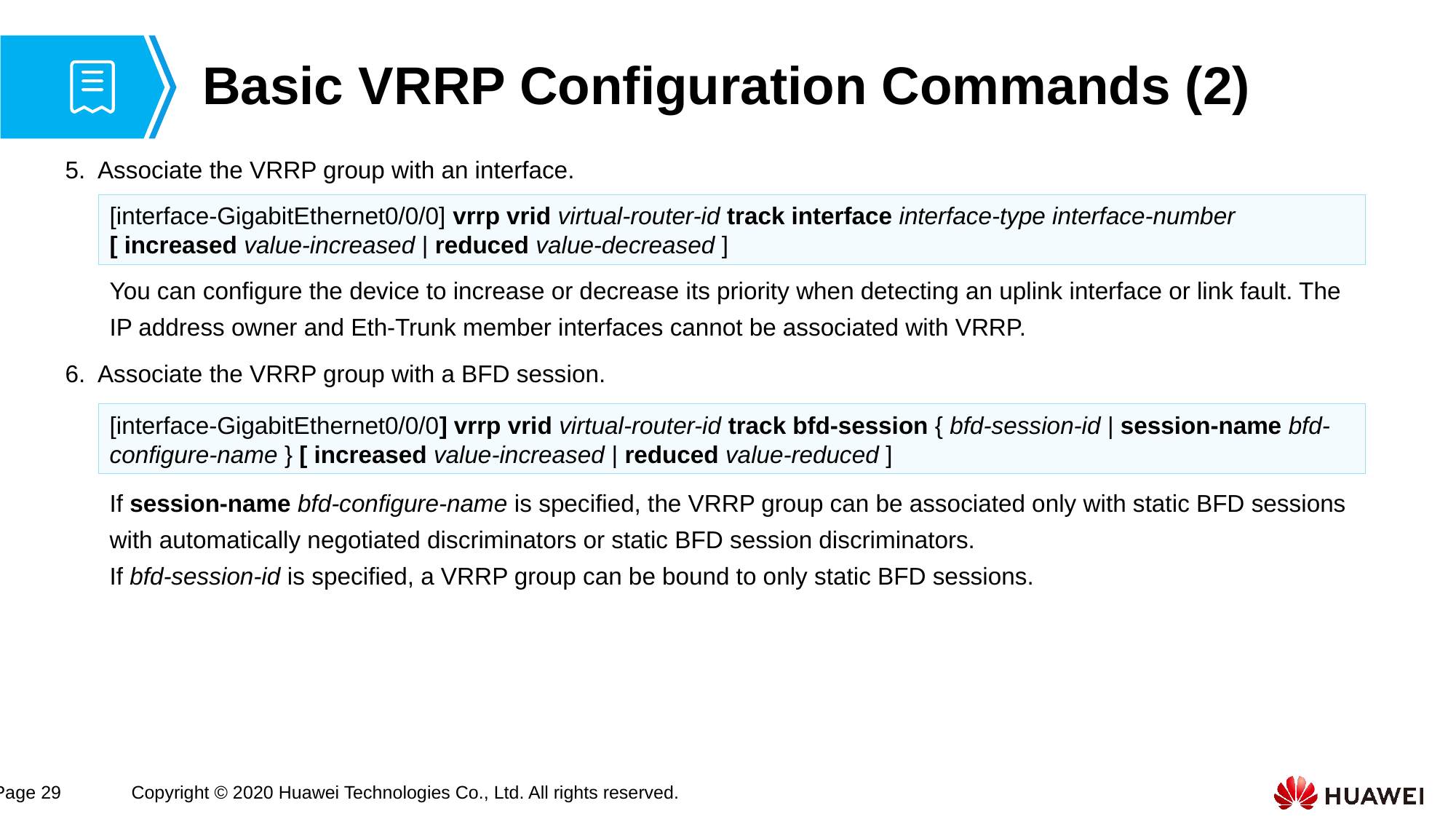

# Basic VRRP Configuration Commands (2)
5.  Associate the VRRP group with an interface.
[interface-GigabitEthernet0/0/0] vrrp vrid virtual-router-id track interface interface-type interface-number [ increased value-increased | reduced value-decreased ]
You can configure the device to increase or decrease its priority when detecting an uplink interface or link fault. The IP address owner and Eth-Trunk member interfaces cannot be associated with VRRP.
6.  Associate the VRRP group with a BFD session.
[interface-GigabitEthernet0/0/0] vrrp vrid virtual-router-id track bfd-session { bfd-session-id | session-name bfd-configure-name } [ increased value-increased | reduced value-reduced ]
If session-name bfd-configure-name is specified, the VRRP group can be associated only with static BFD sessions with automatically negotiated discriminators or static BFD session discriminators.
If bfd-session-id is specified, a VRRP group can be bound to only static BFD sessions.